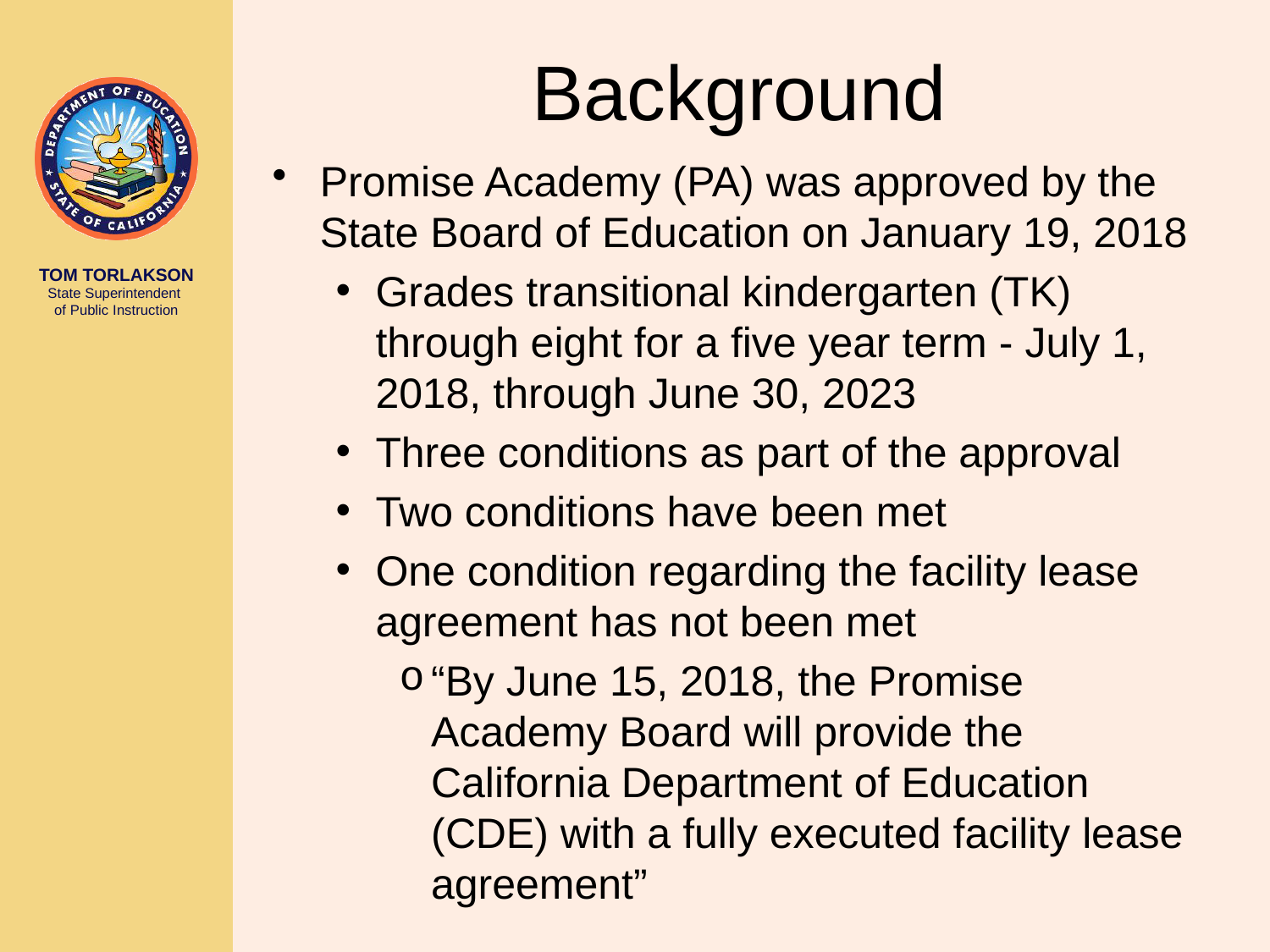

# Background
Promise Academy (PA) was approved by the State Board of Education on January 19, 2018
Grades transitional kindergarten (TK) through eight for a five year term - July 1, 2018, through June 30, 2023
Three conditions as part of the approval
Two conditions have been met
One condition regarding the facility lease agreement has not been met
“By June 15, 2018, the Promise Academy Board will provide the California Department of Education (CDE) with a fully executed facility lease agreement”